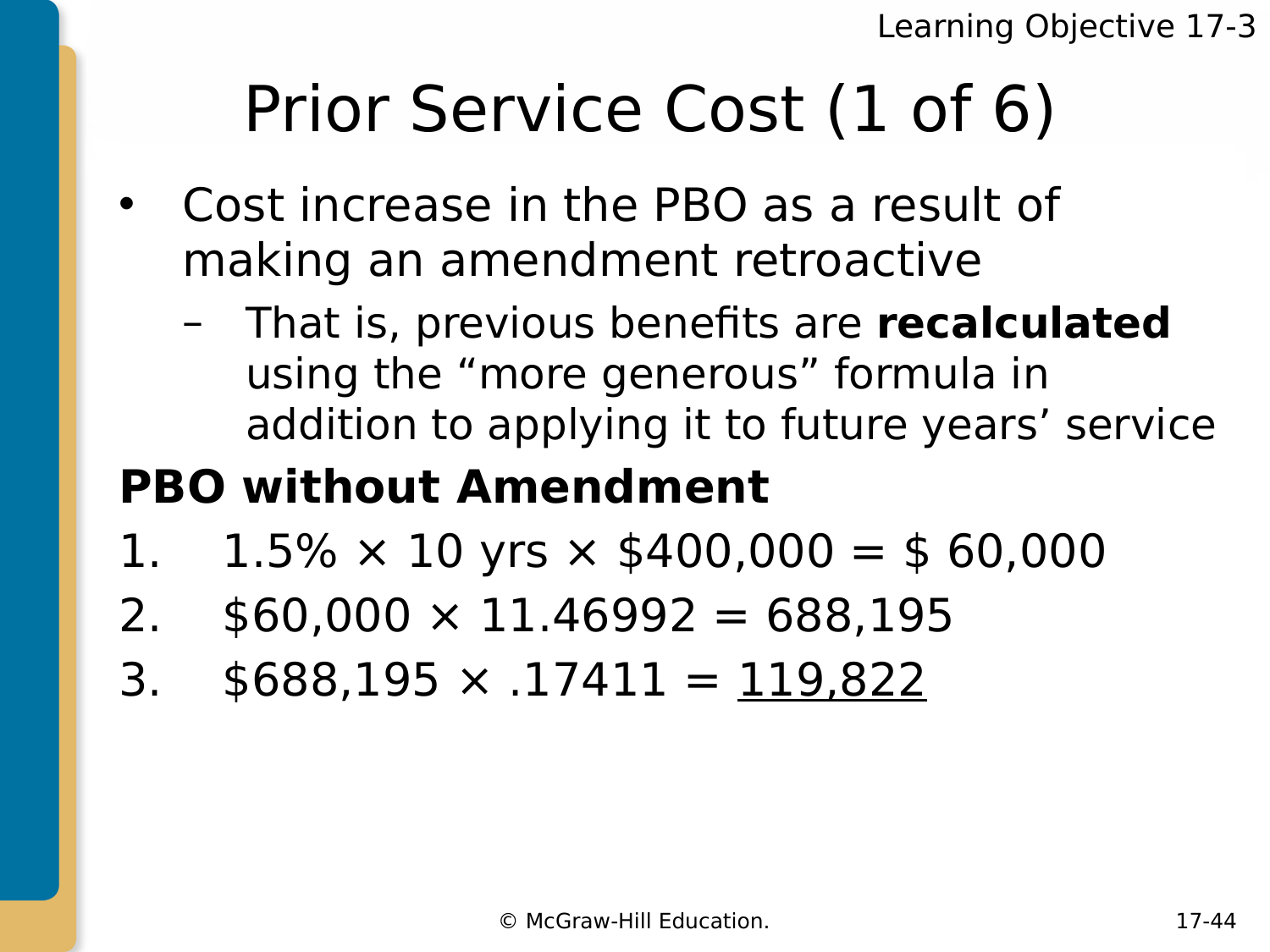

Learning Objective 17-3
# Prior Service Cost (1 of 6)
Cost increase in the PBO as a result of making an amendment retroactive
That is, previous benefits are recalculated using the “more generous” formula in addition to applying it to future years’ service
PBO without Amendment
1.5% × 10 yrs × $400,000 = $ 60,000
$60,000 × 11.46992 = 688,195
$688,195 × .17411 = 119,822